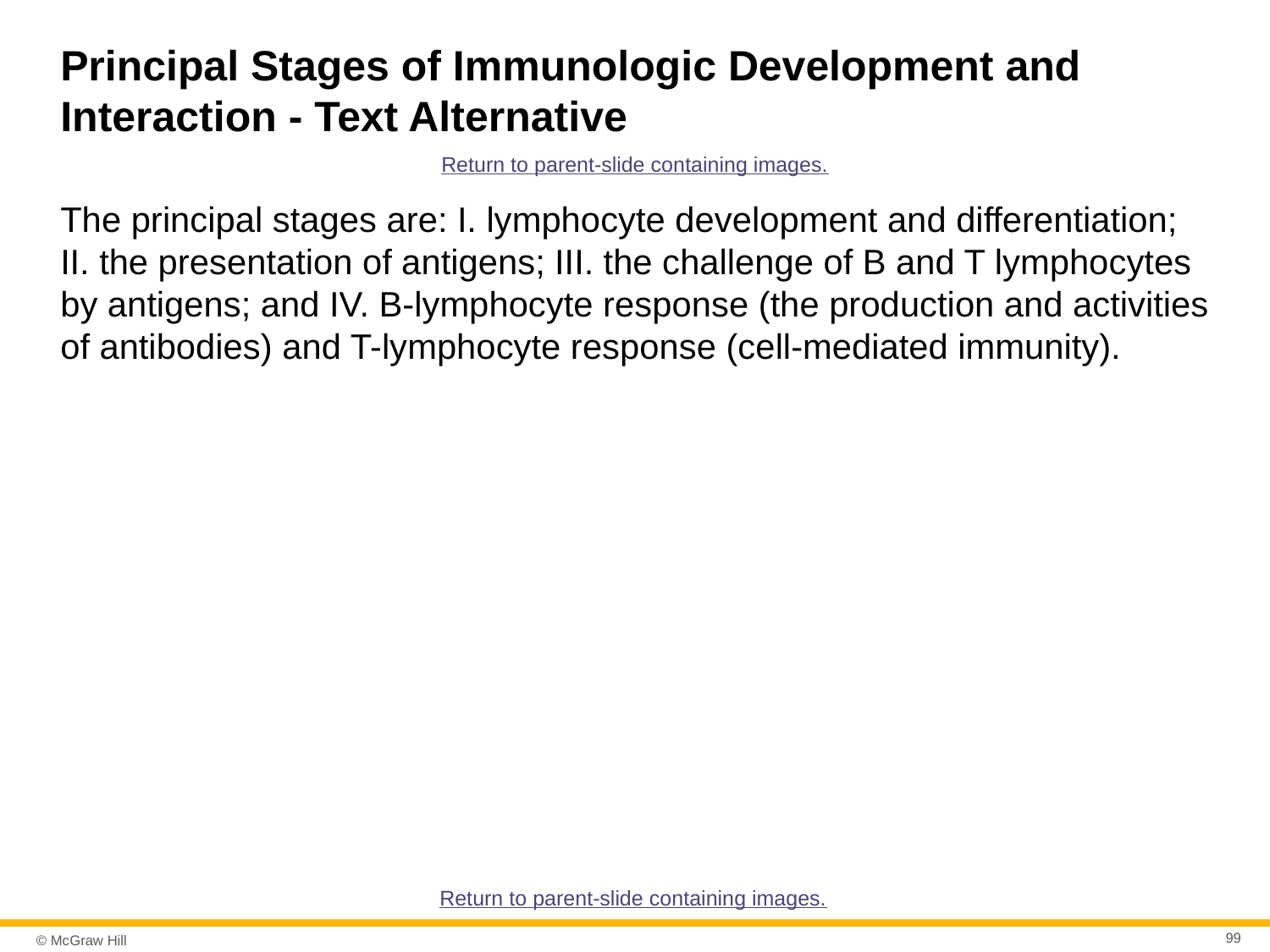

# Principal Stages of Immunologic Development and Interaction - Text Alternative
Return to parent-slide containing images.
The principal stages are: I. lymphocyte development and differentiation; II. the presentation of antigens; III. the challenge of B and T lymphocytes by antigens; and IV. B-lymphocyte response (the production and activities of antibodies) and T-lymphocyte response (cell-mediated immunity).
Return to parent-slide containing images.